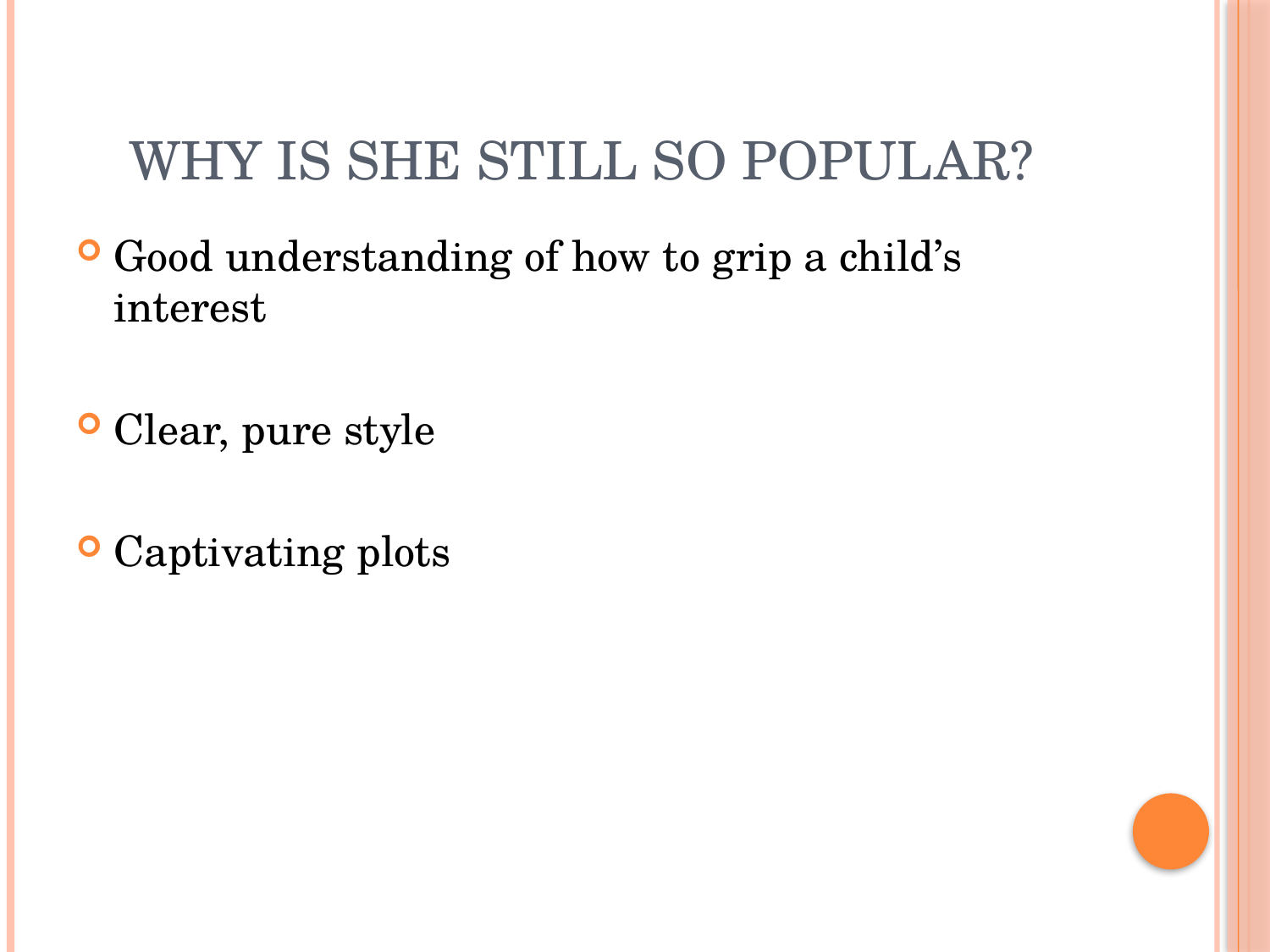

# Why is she still so popular?
Good understanding of how to grip a child’s interest

Clear, pure style

Captivating plots